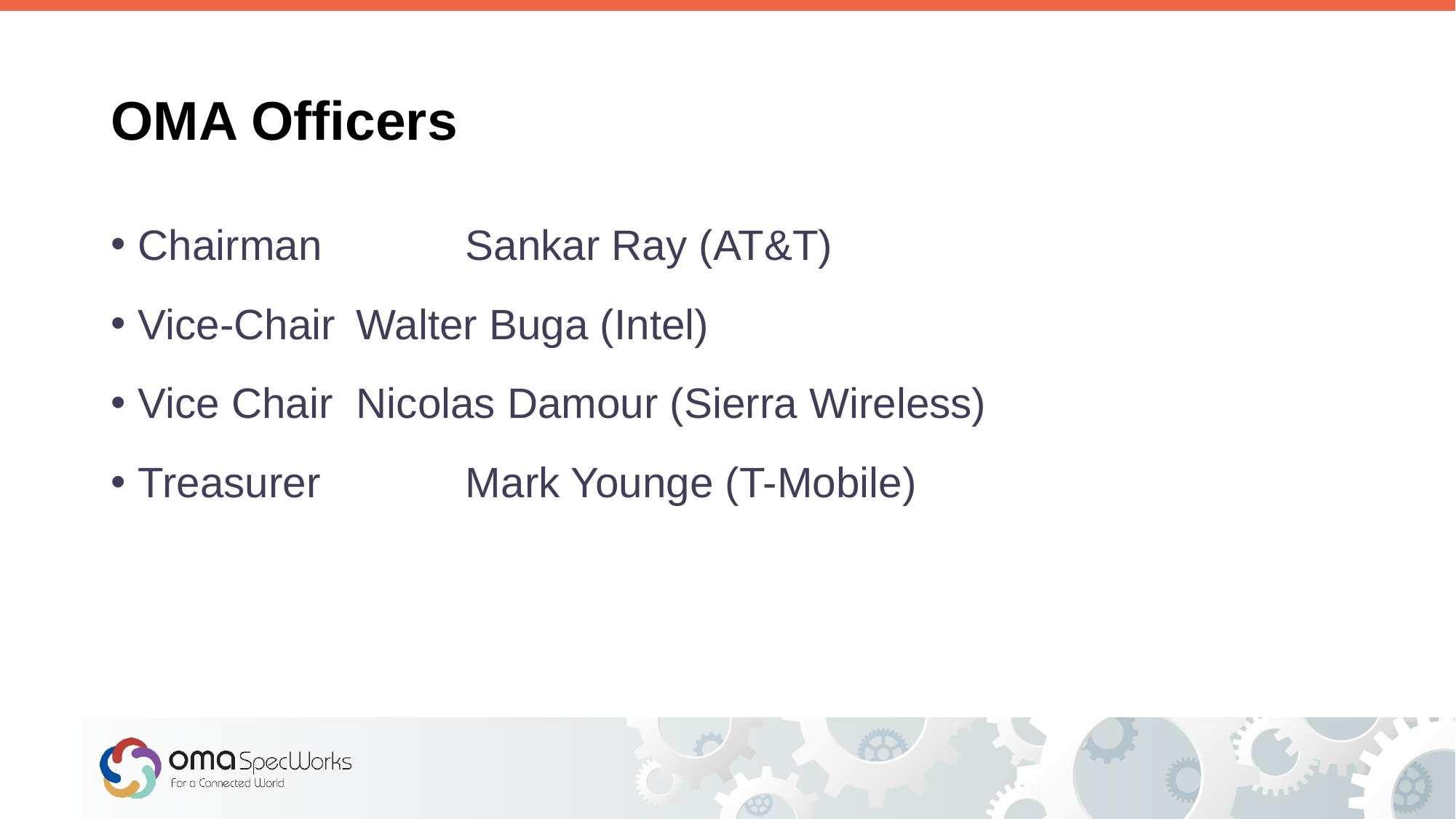

# OMA Officers
Chairman		Sankar Ray (AT&T)
Vice-Chair	Walter Buga (Intel)
Vice Chair	Nicolas Damour (Sierra Wireless)
Treasurer		Mark Younge (T-Mobile)